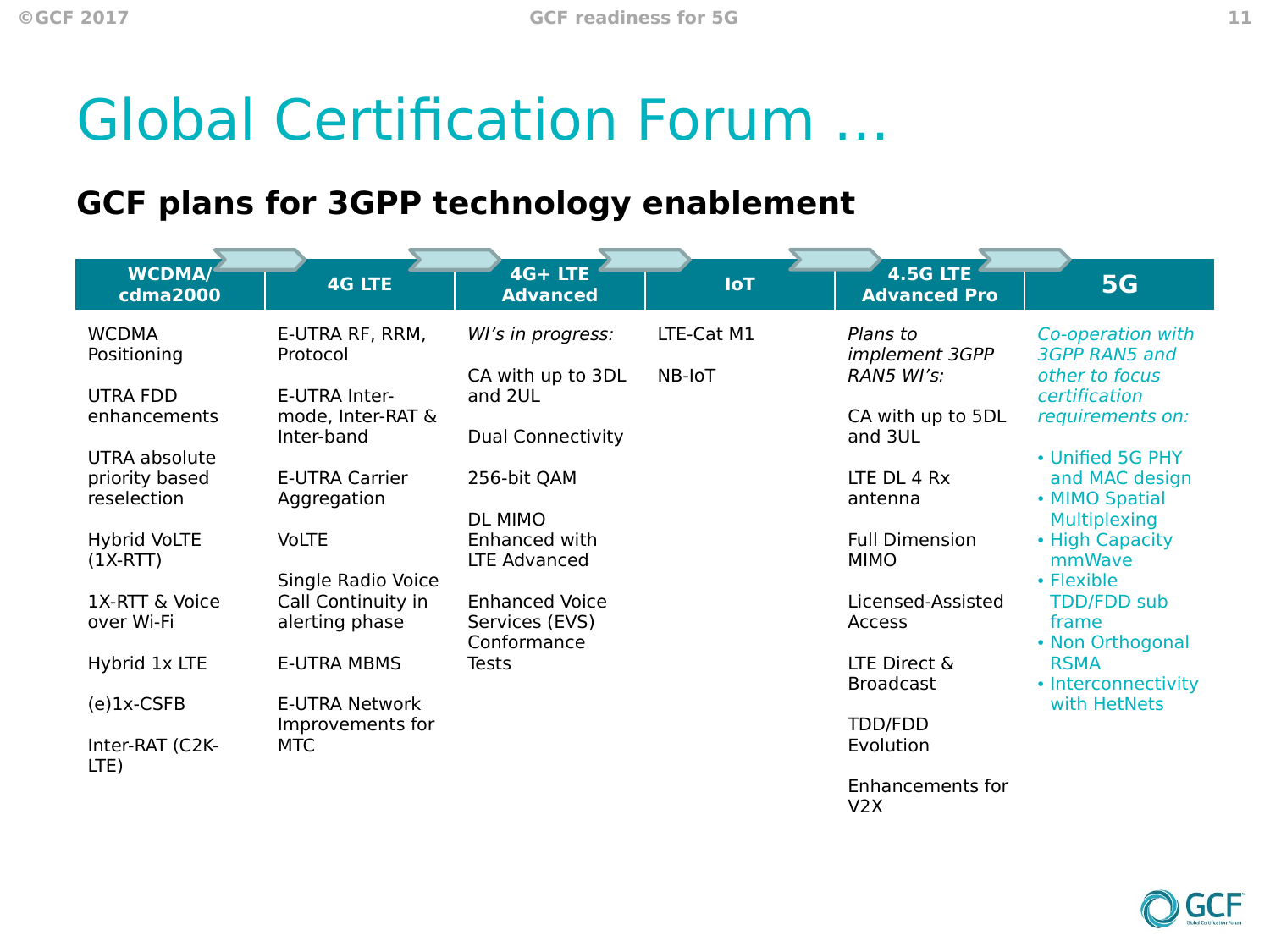

GCF readiness for 5G
11
# Global Certification Forum …
GCF plans for 3GPP technology enablement

| WCDMA/ cdma2000 | 4G LTE | 4G+ LTE Advanced | IoT | 4.5G LTE Advanced Pro | 5G |
| --- | --- | --- | --- | --- | --- |
| WCDMA Positioning UTRA FDD enhancements UTRA absolute priority based reselection Hybrid VoLTE (1X-RTT) 1X-RTT & Voice over Wi-Fi Hybrid 1x LTE (e)1x-CSFB Inter-RAT (C2K-LTE) | E-UTRA RF, RRM, Protocol E-UTRA Inter-mode, Inter-RAT & Inter-band E-UTRA Carrier Aggregation VoLTE Single Radio Voice Call Continuity in alerting phase E-UTRA MBMS E-UTRA Network Improvements for MTC | WI’s in progress: CA with up to 3DL and 2UL Dual Connectivity 256-bit QAM DL MIMO Enhanced with LTE Advanced Enhanced Voice Services (EVS) Conformance Tests | LTE-Cat M1 NB-IoT | Plans to implement 3GPP RAN5 WI’s: CA with up to 5DL and 3UL LTE DL 4 Rx antenna Full Dimension MIMO Licensed-Assisted Access LTE Direct & Broadcast TDD/FDD Evolution Enhancements for V2X | Co-operation with 3GPP RAN5 and other to focus certification requirements on: Unified 5G PHY and MAC design MIMO Spatial Multiplexing High Capacity mmWave Flexible TDD/FDD sub frame Non Orthogonal RSMA Interconnectivity with HetNets |